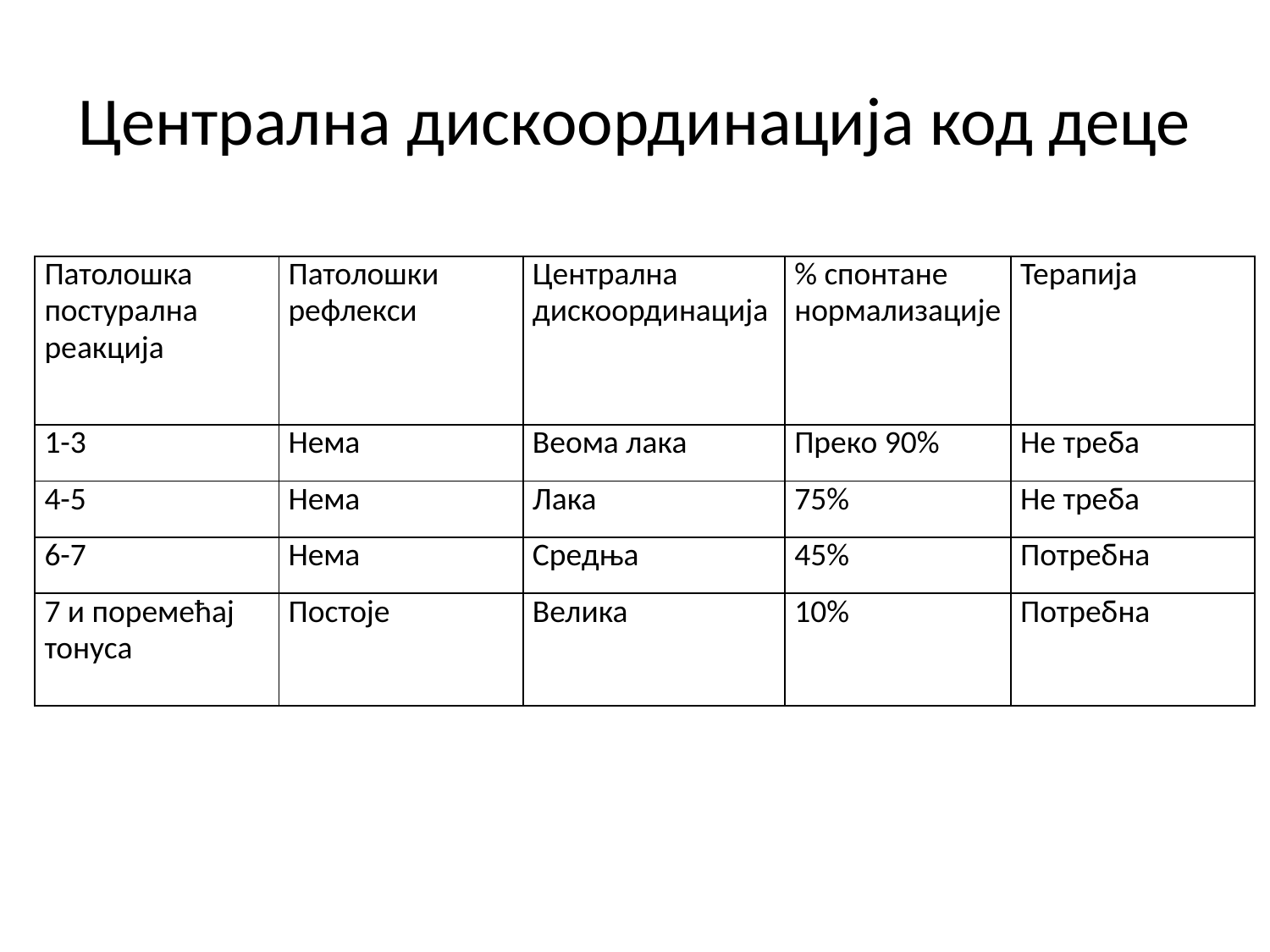

# Централна дискоординација код деце
| Патолошка постурална реакција | Патолошки рефлекси | Централна дискоординација | % спонтане нормализације | Терапија |
| --- | --- | --- | --- | --- |
| 1-3 | Нема | Веома лака | Преко 90% | Не треба |
| 4-5 | Нема | Лака | 75% | Не треба |
| 6-7 | Нема | Средња | 45% | Потребна |
| 7 и поремећај тонуса | Постоје | Велика | 10% | Потребна |